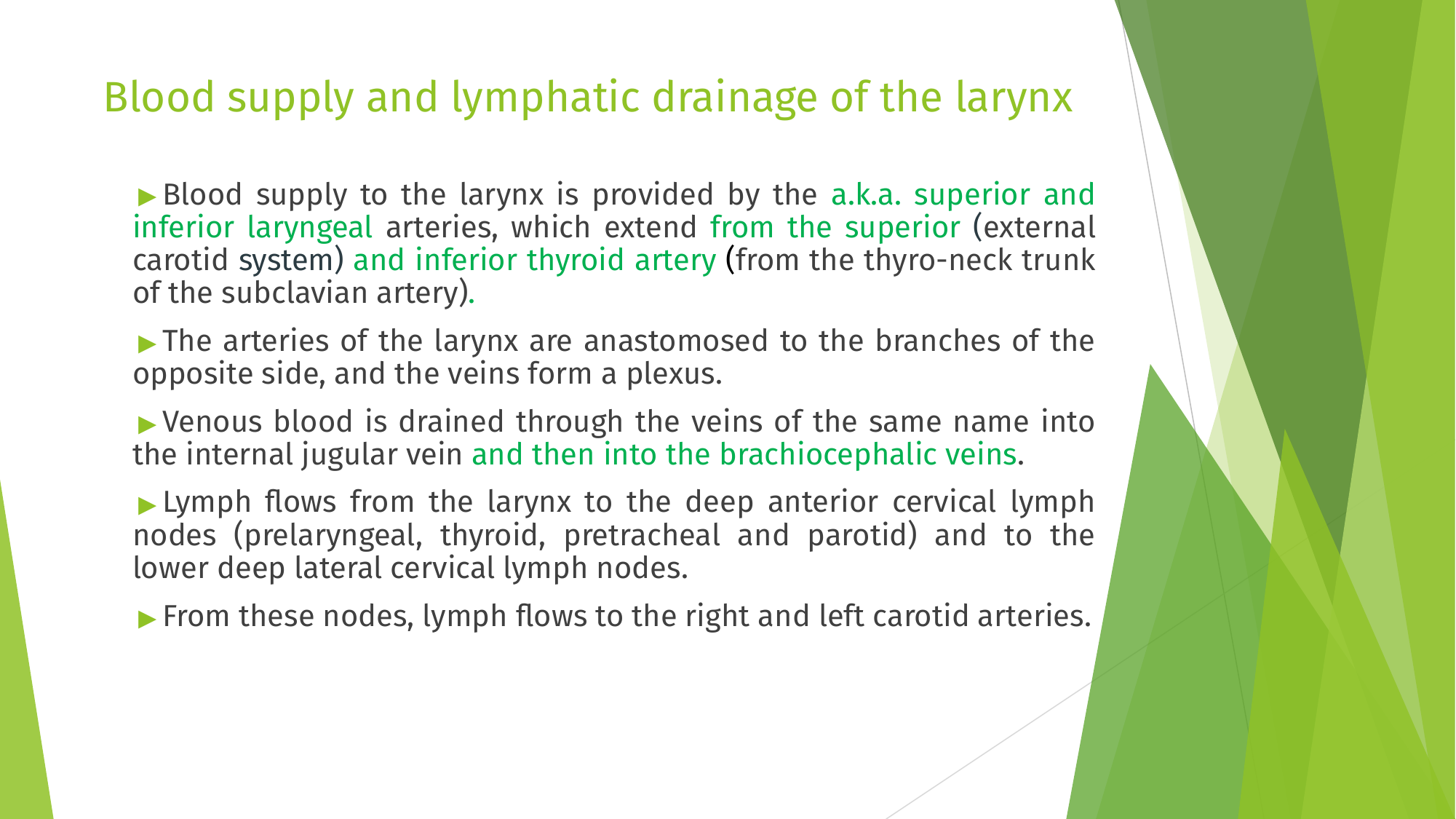

# Blood supply and lymphatic drainage of the larynx
Blood supply to the larynx is provided by the a.k.a. superior and inferior laryngeal arteries, which extend from the superior (external carotid system) and inferior thyroid artery (from the thyro-neck trunk of the subclavian artery).
The arteries of the larynx are anastomosed to the branches of the opposite side, and the veins form a plexus.
Venous blood is drained through the veins of the same name into the internal jugular vein and then into the brachiocephalic veins.
Lymph flows from the larynx to the deep anterior cervical lymph nodes (prelaryngeal, thyroid, pretracheal and parotid) and to the lower deep lateral cervical lymph nodes.
From these nodes, lymph flows to the right and left carotid arteries.